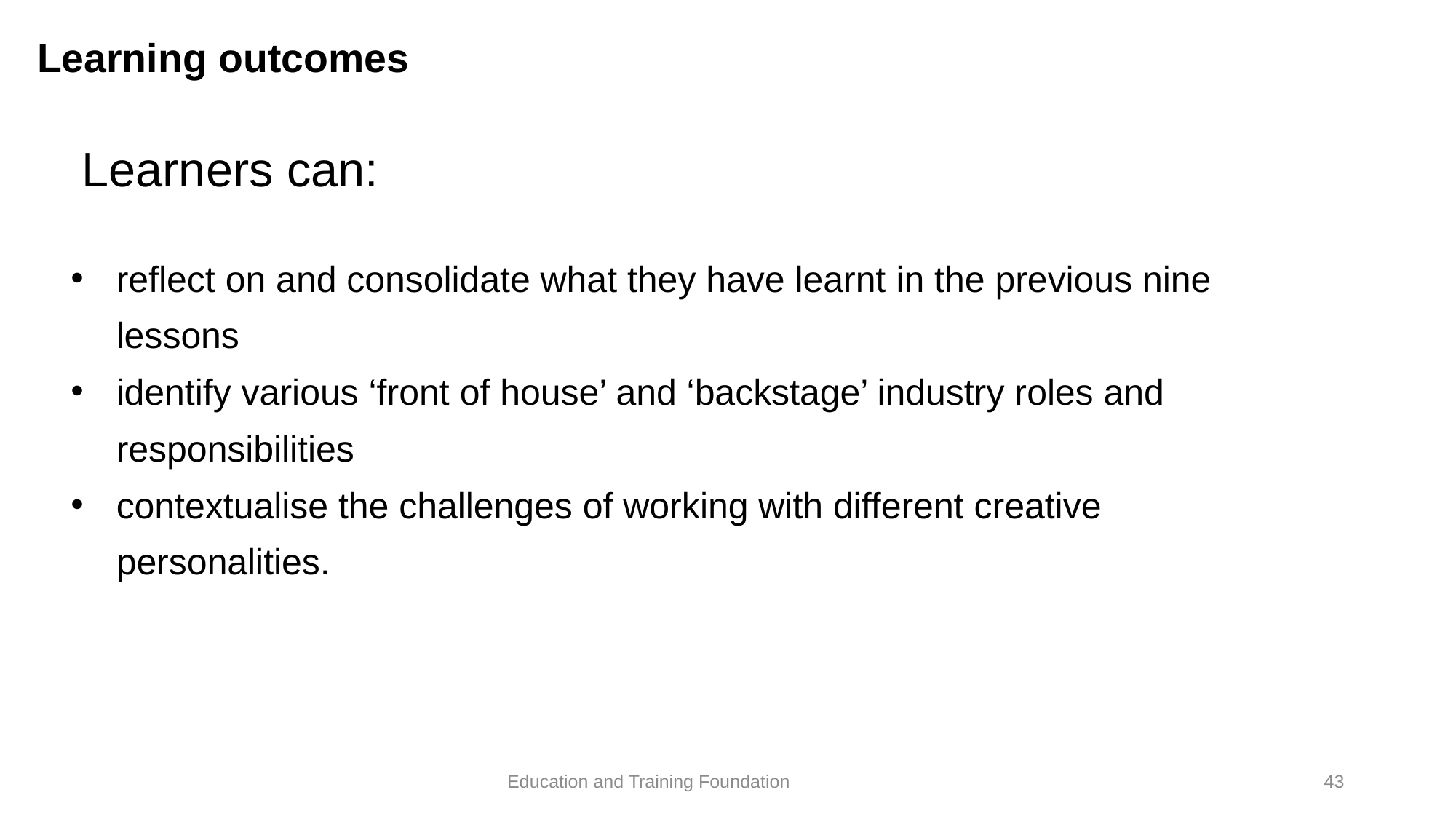

# Learning outcomes

reflect on and consolidate what they have learnt in the previous nine lessons
identify various ‘front of house’ and ‘backstage’ industry roles and responsibilities
contextualise the challenges of working with different creative personalities.
Learners can:

43
Education and Training Foundation